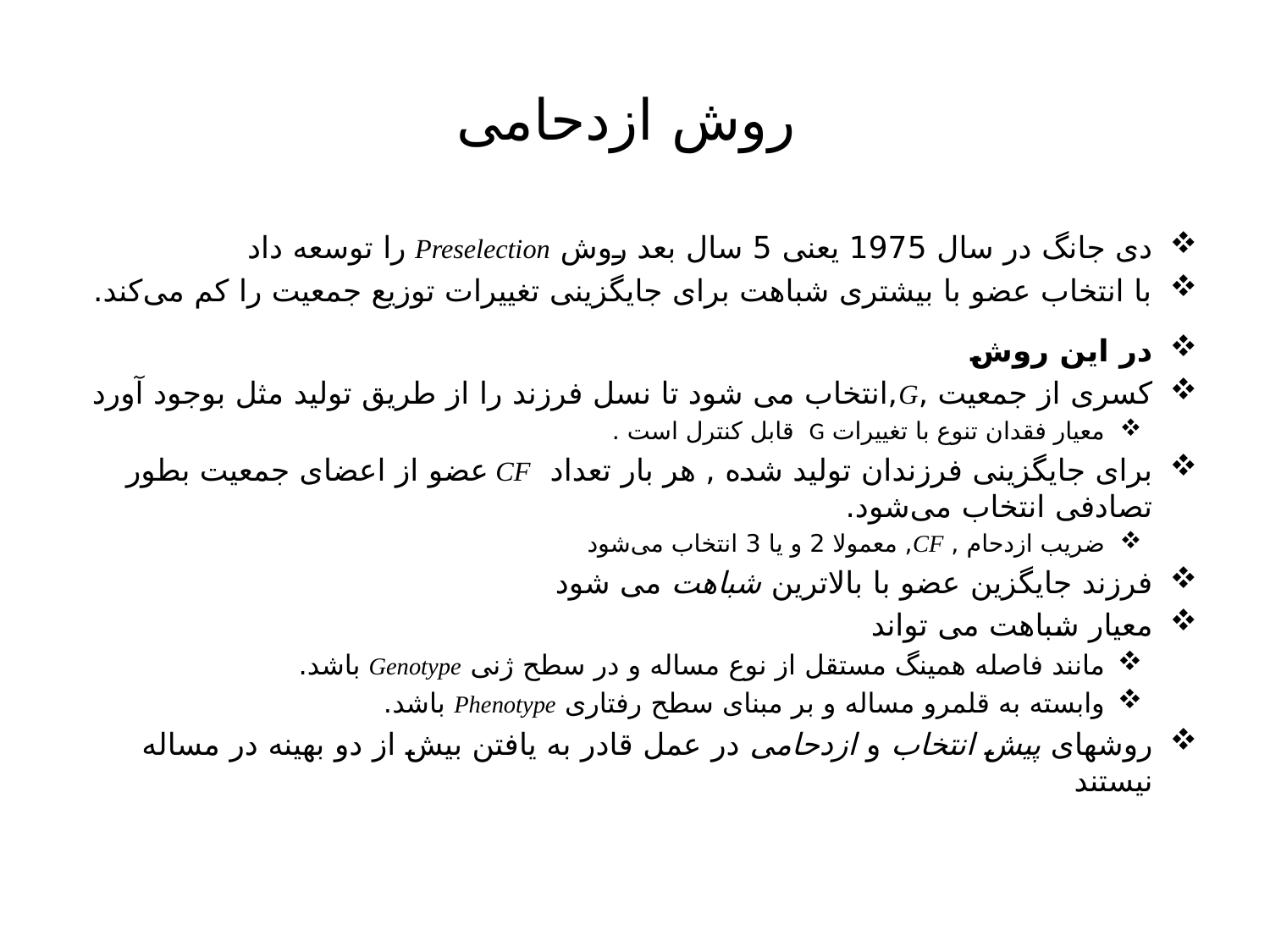

# روش ازدحامی
دی جانگ در سال 1975 یعنی 5 سال بعد روش Preselection را توسعه داد
با انتخاب عضو با بیشتری شباهت برای جایگزینی تغییرات توزیع جمعیت را کم می‌کند.
در این روش
کسری از جمعیت ,G,انتخاب می شود تا نسل فرزند را از طریق تولید مثل بوجود آورد
معیار فقدان تنوع با تغییرات G  قابل کنترل است .
برای جایگزینی فرزندان تولید شده , هر بار تعداد  CF عضو از اعضای جمعیت بطور تصادفی انتخاب می‌شود.
ضریب ازدحام , CF, معمولا 2 و یا 3 انتخاب می‌شود
فرزند جایگزین عضو با بالاترین شباهت می شود
معیار شباهت می تواند
مانند فاصله همینگ مستقل از نوع مساله و در سطح ژنی Genotype باشد.
وابسته به قلمرو مساله و بر مبنای سطح رفتاری Phenotype باشد.
روشهای پیش انتخاب و ازدحامی در عمل قادر به یافتن بیش از دو بهینه در مساله نیستند